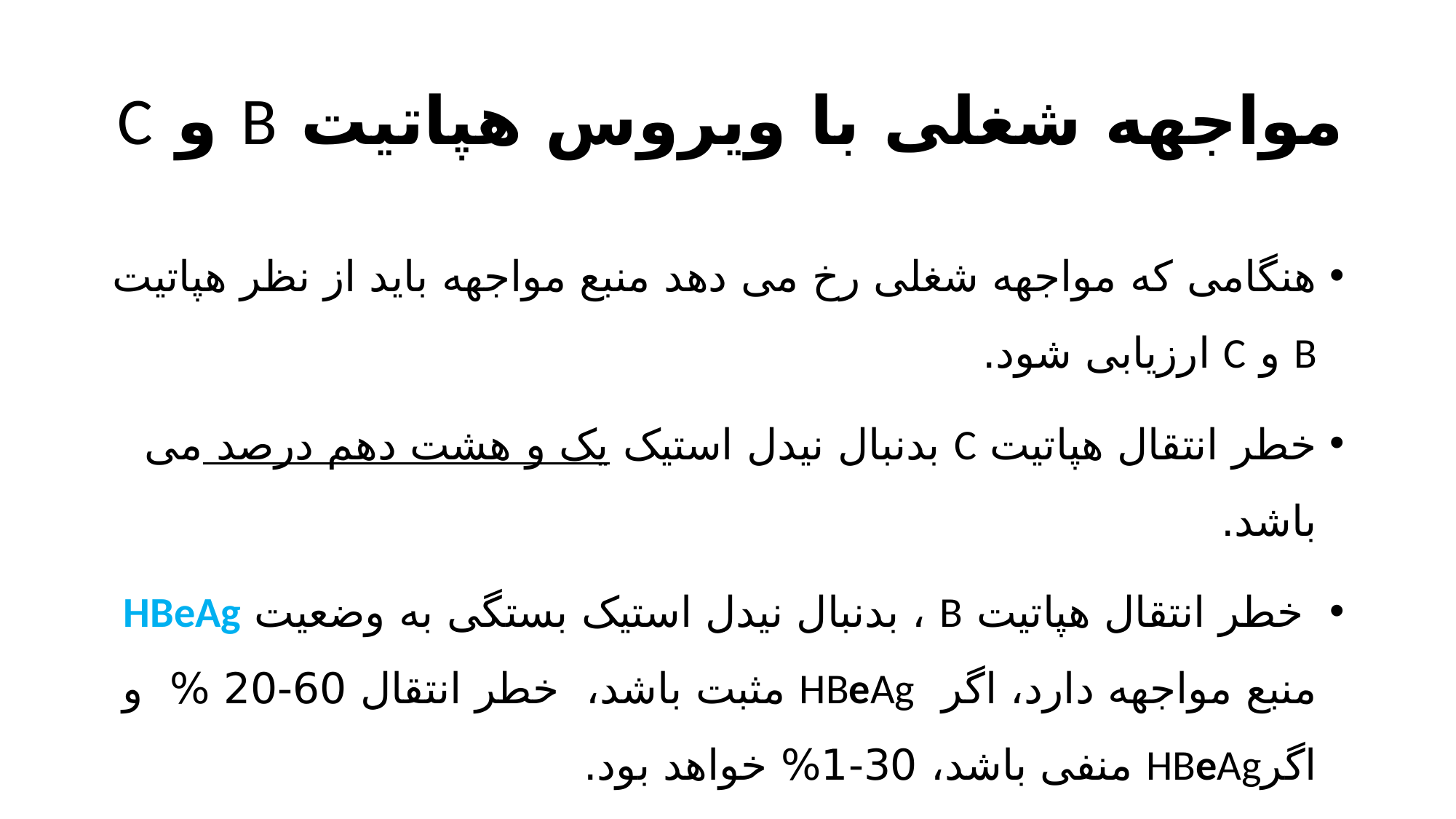

# مواجهه شغلی با ویروس هپاتیت B و C
هنگامی که مواجهه شغلی رخ می دهد منبع مواجهه باید از نظر هپاتیت B و C ارزیابی شود.
خطر انتقال هپاتیت C بدنبال نیدل استیک یک و هشت دهم درصد می باشد.
 خطر انتقال هپاتیت B ، بدنبال نیدل استیک بستگی به وضعیت HBeAg منبع مواجهه دارد، اگر  HBeAg مثبت باشد،  خطر انتقال 60-20 %  و اگرHBeAg منفی باشد، 30-1% خواهد بود.